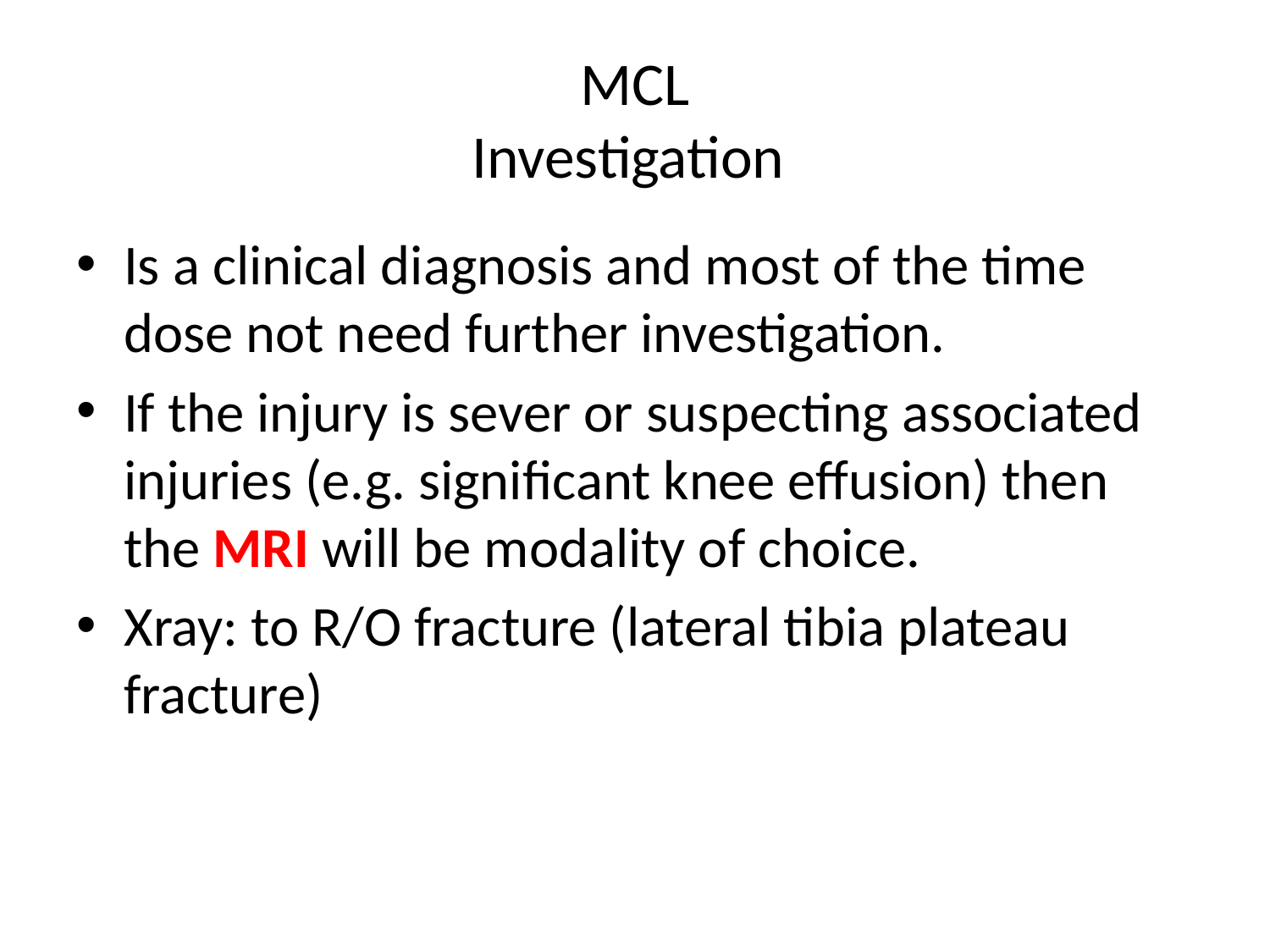

# MCL Investigation
Is a clinical diagnosis and most of the time dose not need further investigation.
If the injury is sever or suspecting associated injuries (e.g. significant knee effusion) then the MRI will be modality of choice.
Xray: to R/O fracture (lateral tibia plateau fracture)